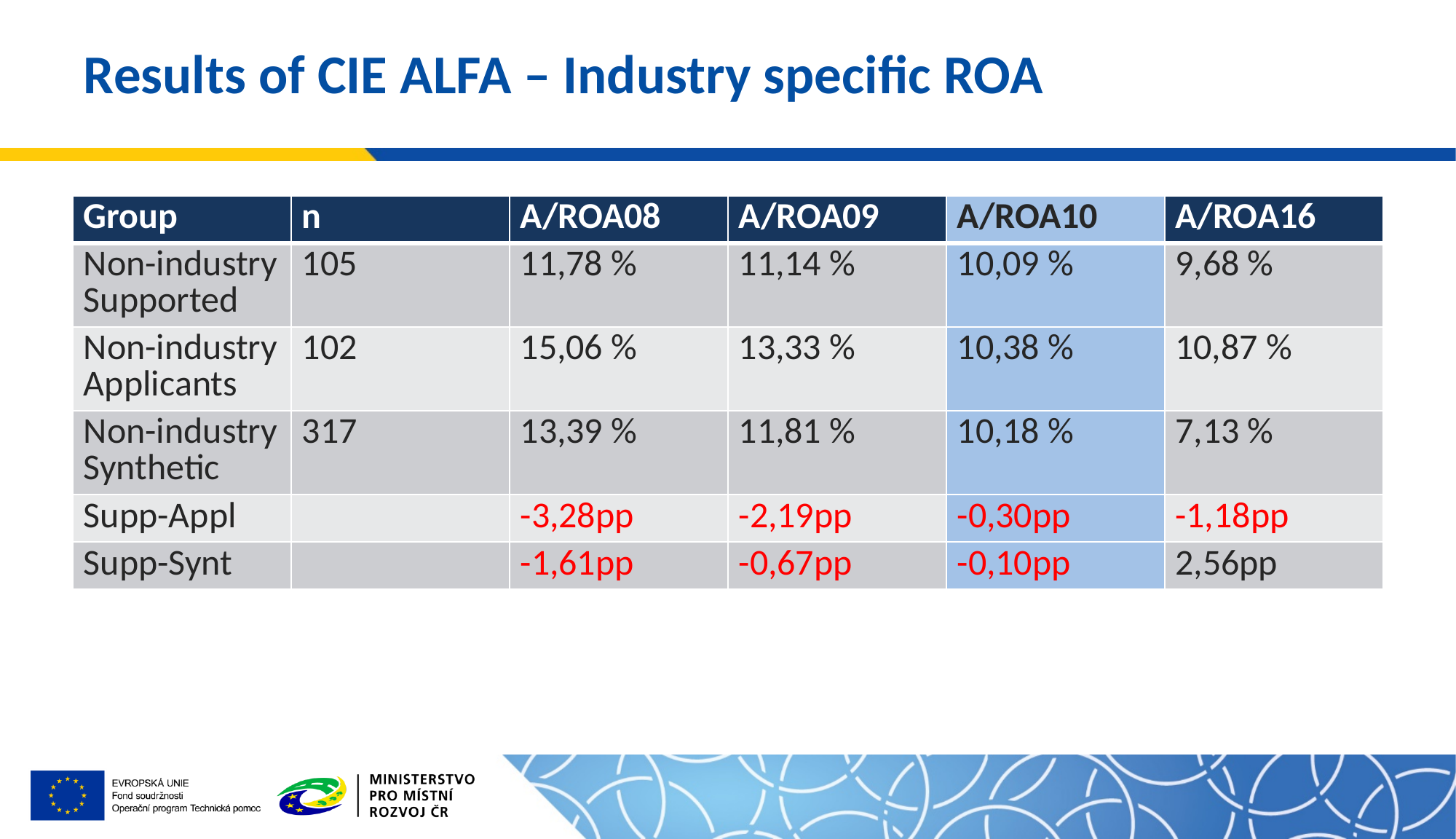

# Results of CIE ALFA – Industry specific ROA
| Group | n | A/ROA08 | A/ROA09 | A/ROA10 | A/ROA16 |
| --- | --- | --- | --- | --- | --- |
| Non-industry Supported | 105 | 11,78 % | 11,14 % | 10,09 % | 9,68 % |
| Non-industry Applicants | 102 | 15,06 % | 13,33 % | 10,38 % | 10,87 % |
| Non-industry Synthetic | 317 | 13,39 % | 11,81 % | 10,18 % | 7,13 % |
| Supp-Appl |  | -3,28pp | -2,19pp | -0,30pp | -1,18pp |
| Supp-Synt |  | -1,61pp | -0,67pp | -0,10pp | 2,56pp |